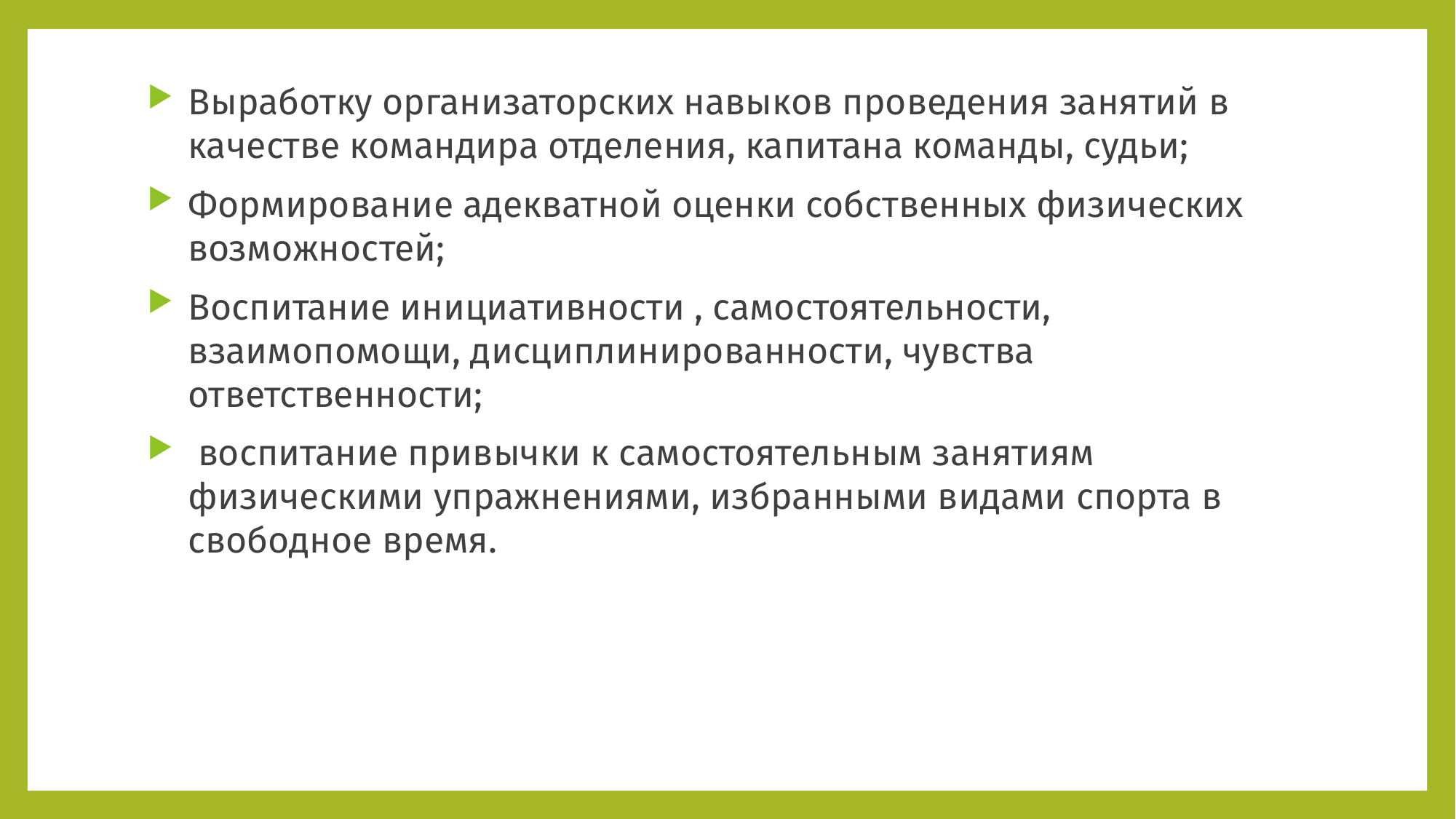

Выработку организаторских навыков проведения занятий в качестве командира отделения, капитана команды, судьи;
Формирование адекватной оценки собственных физических возможностей;
Воспитание инициативности , самостоятельности, взаимопомощи, дисциплинированности, чувства ответственности;
 воспитание привычки к самостоятельным занятиям физическими упражнениями, избранными видами спорта в свободное время.